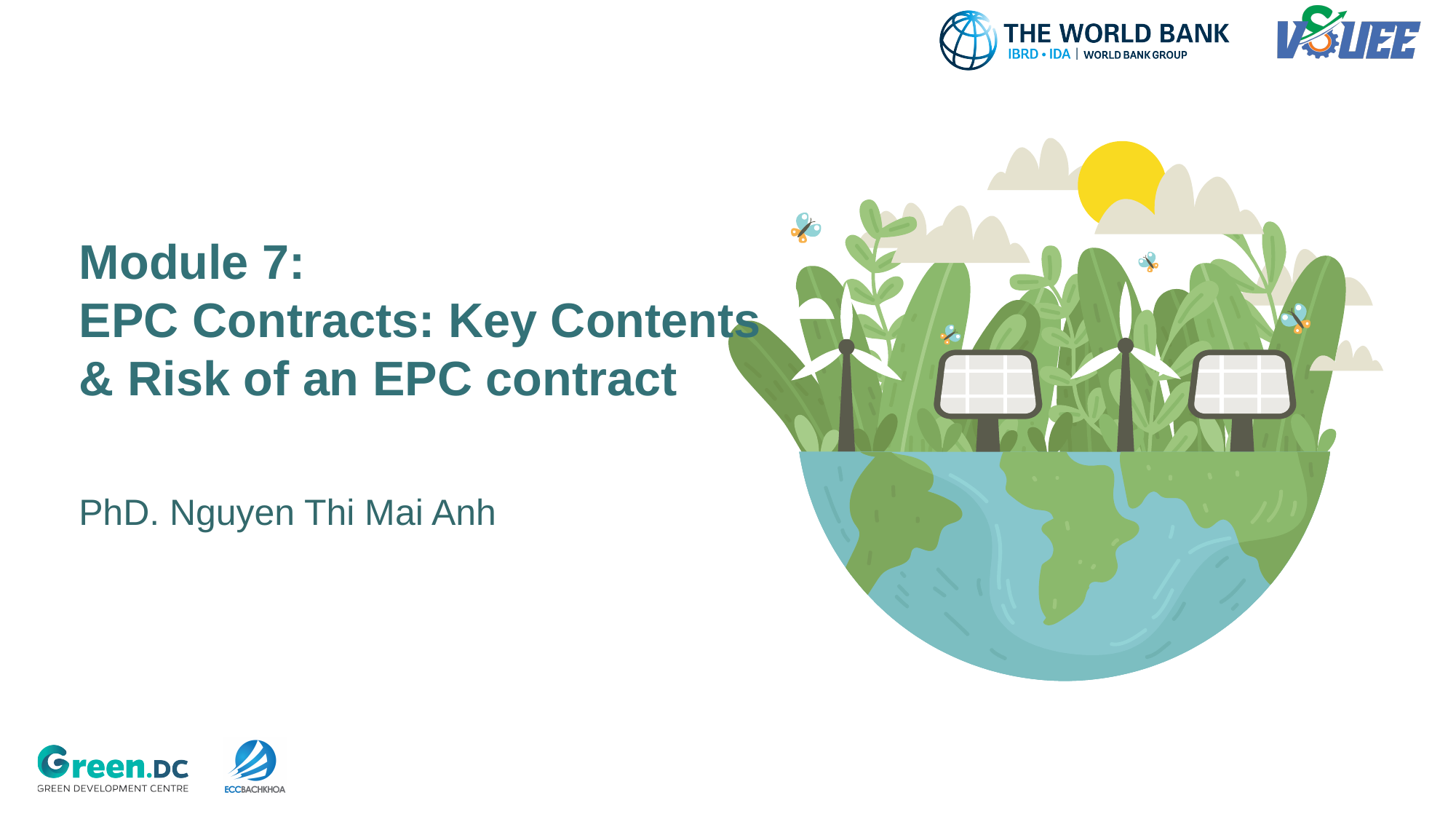

Module 7:
EPC Contracts: Key Contents
& Risk of an EPC contract
PhD. Nguyen Thi Mai Anh